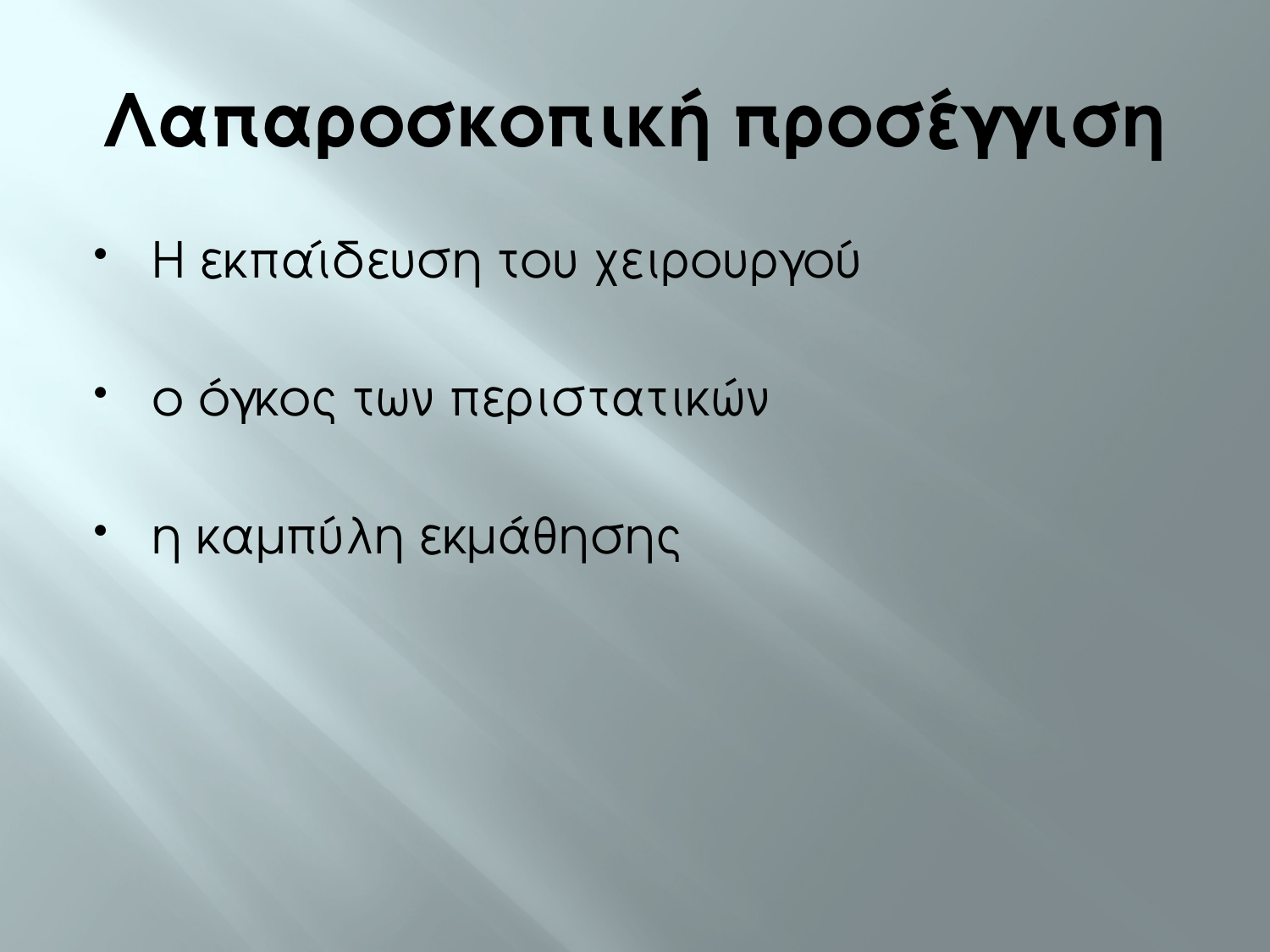

# Λαπαροσκοπική προσέγγιση
Η εκπαίδευση του χειρουργού

ο όγκος των περιστατικών

η καμπύλη εκμάθησης